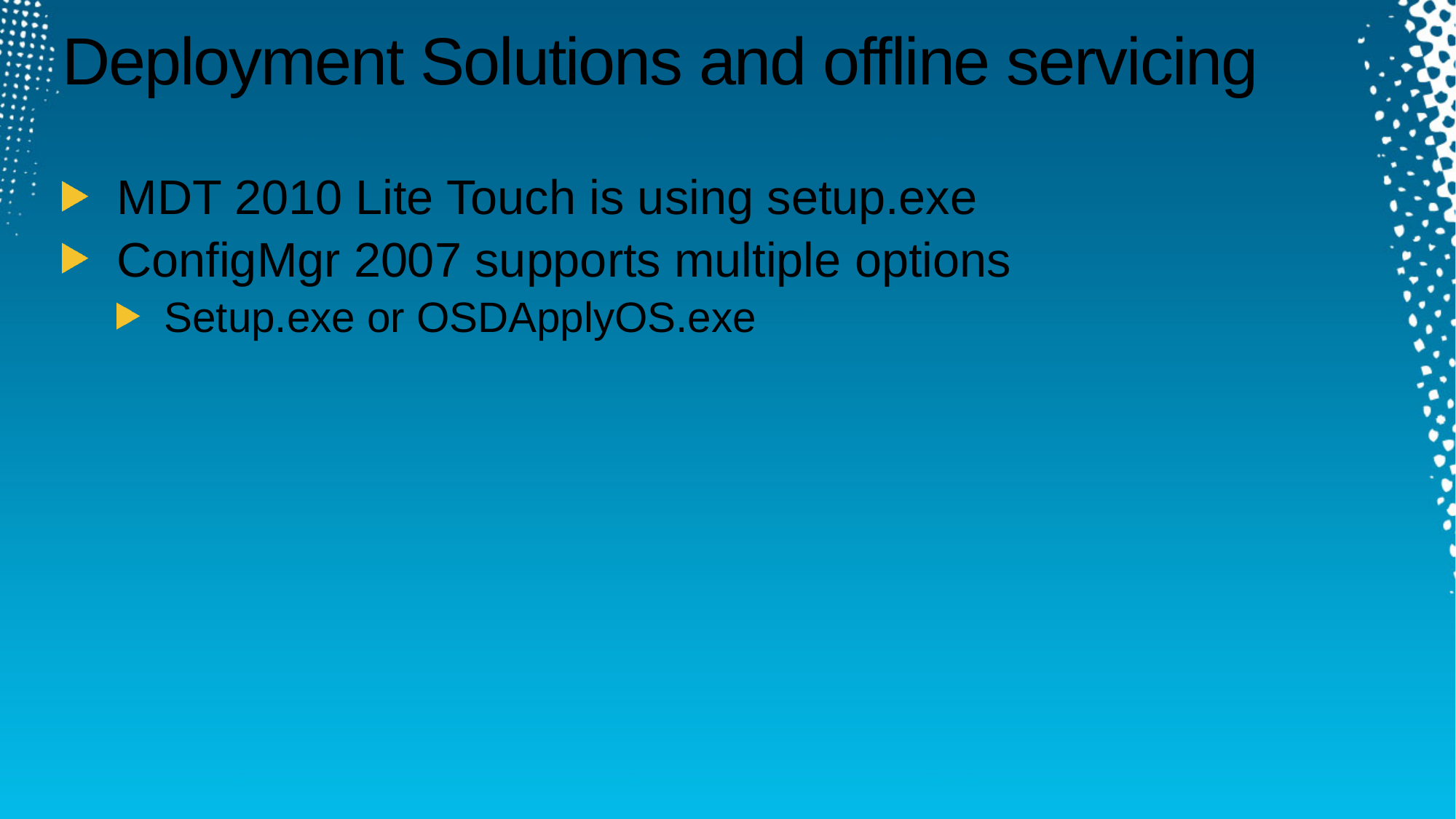

# Deployment Solutions and offline servicing
MDT 2010 Lite Touch is using setup.exe
ConfigMgr 2007 supports multiple options
Setup.exe or OSDApplyOS.exe